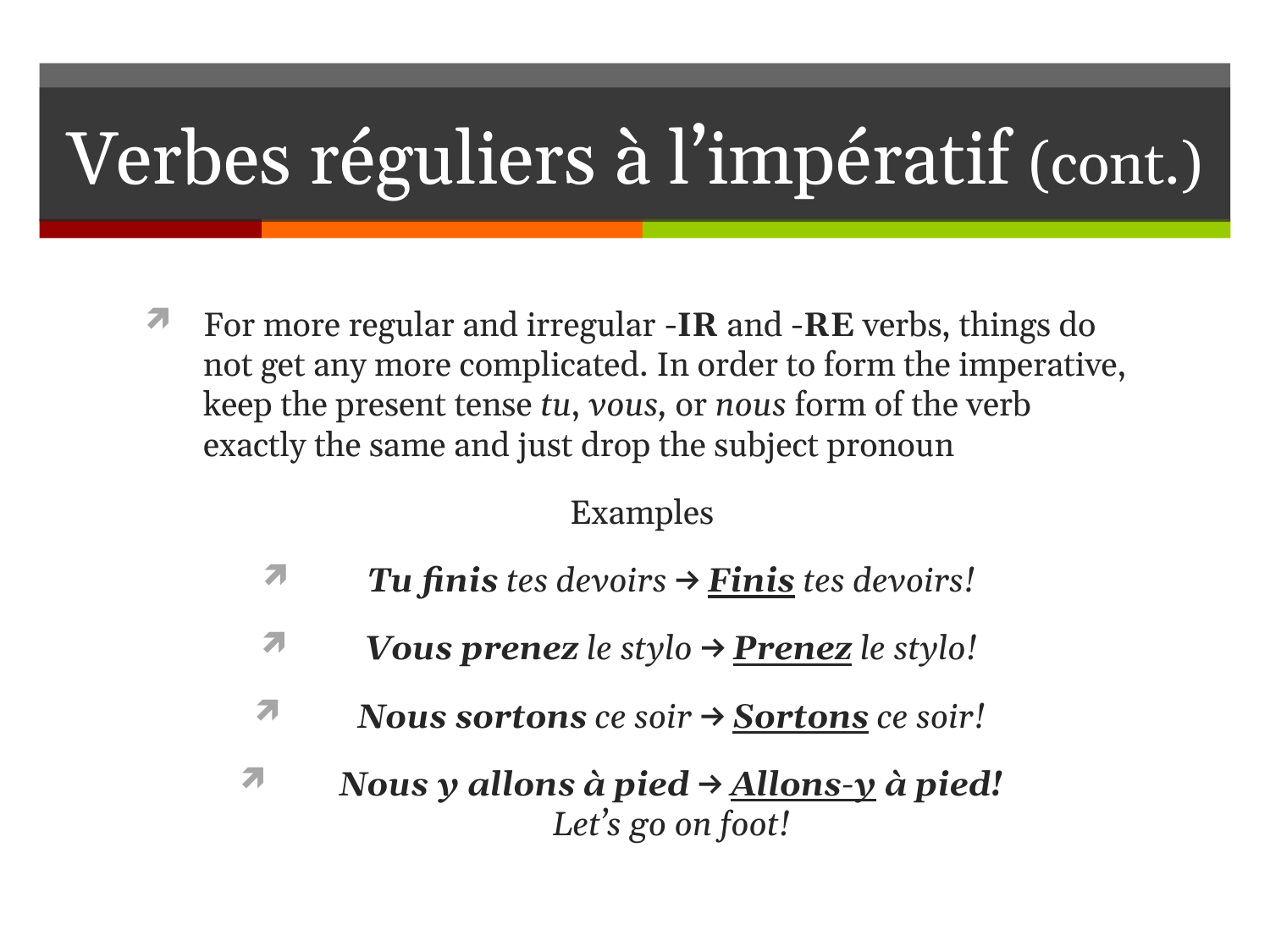

# Verbes réguliers à l’impératif (cont.)
For more regular and irregular -IR and -RE verbs, things do not get any more complicated. In order to form the imperative, keep the present tense tu, vous, or nous form of the verb exactly the same and just drop the subject pronoun
Examples
Tu finis tes devoirs → Finis tes devoirs!
Vous prenez le stylo → Prenez le stylo!
Nous sortons ce soir → Sortons ce soir!
Nous y allons à pied → Allons-y à pied!
Let’s go on foot!